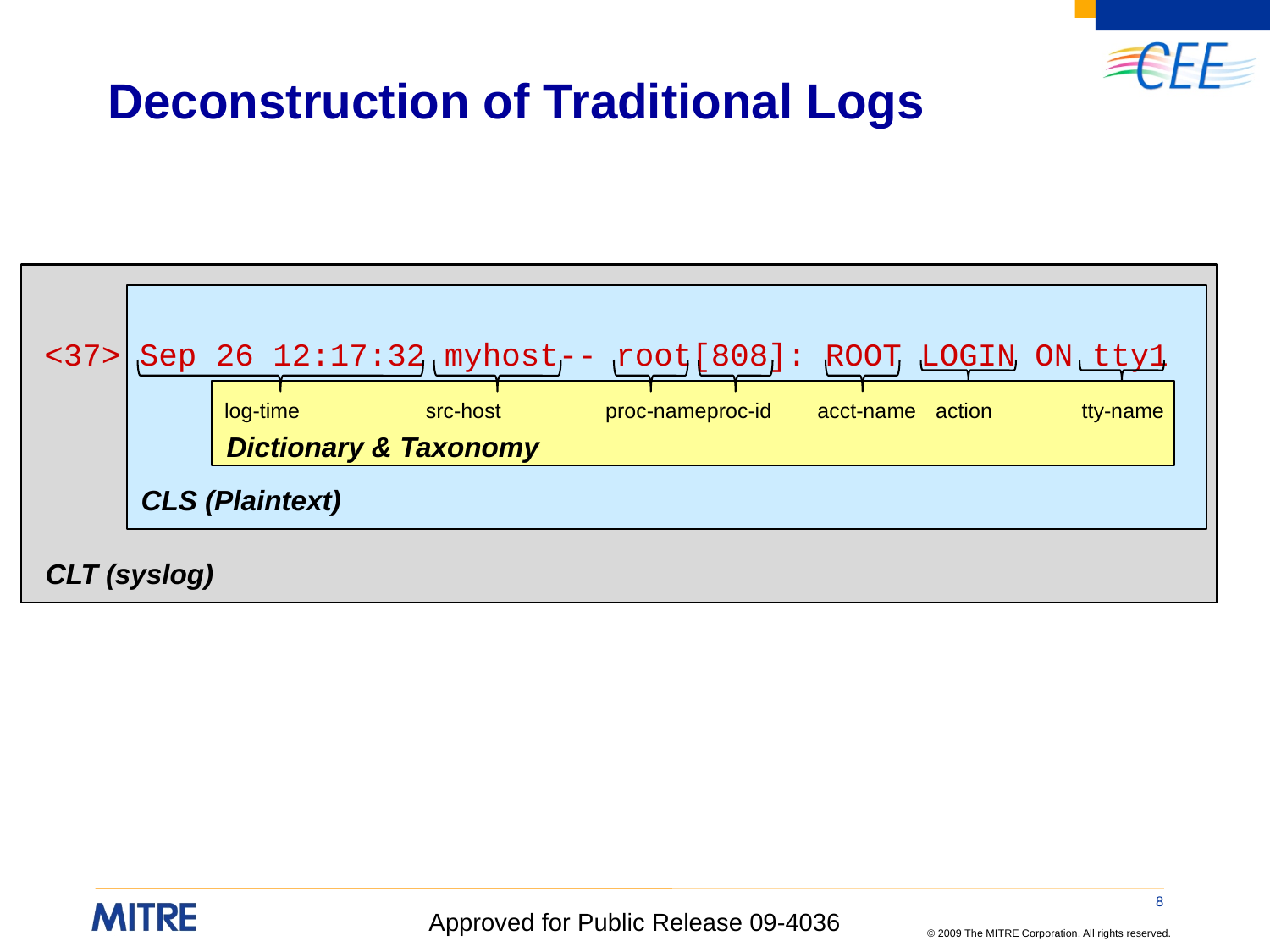

# Deconstruction of Traditional Logs

CLS (Plaintext)
<37> Sep 26 12:17:32 myhost-- root[808]: ROOT LOGIN ON tty1

log-time
src-host
proc-name
proc-id
acct-name
action
tty-name
Dictionary & Taxonomy
CLT (syslog)
8